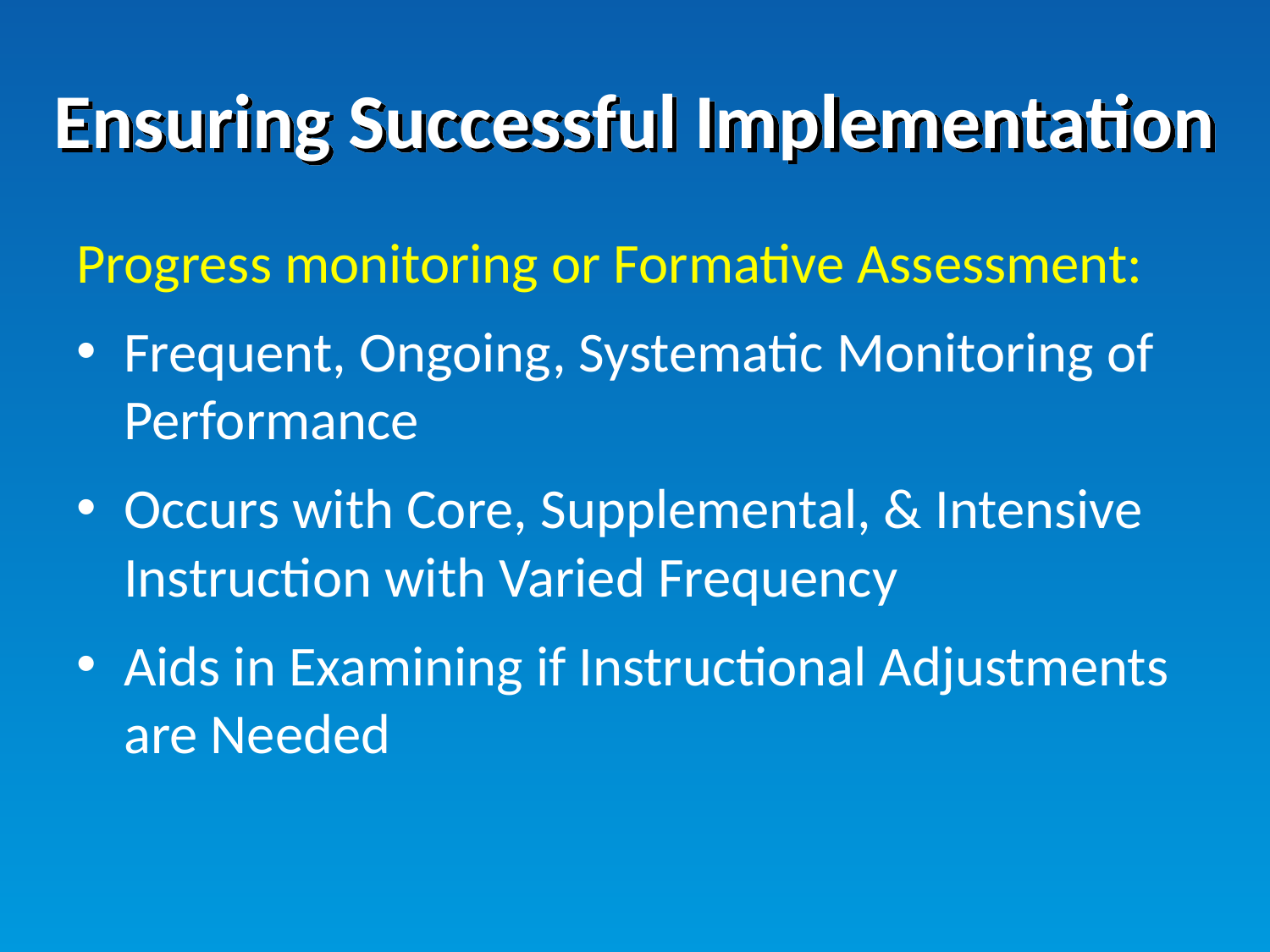

# Ensuring Successful Implementation
Progress monitoring or Formative Assessment:
Frequent, Ongoing, Systematic Monitoring of Performance
Occurs with Core, Supplemental, & Intensive Instruction with Varied Frequency
Aids in Examining if Instructional Adjustments are Needed